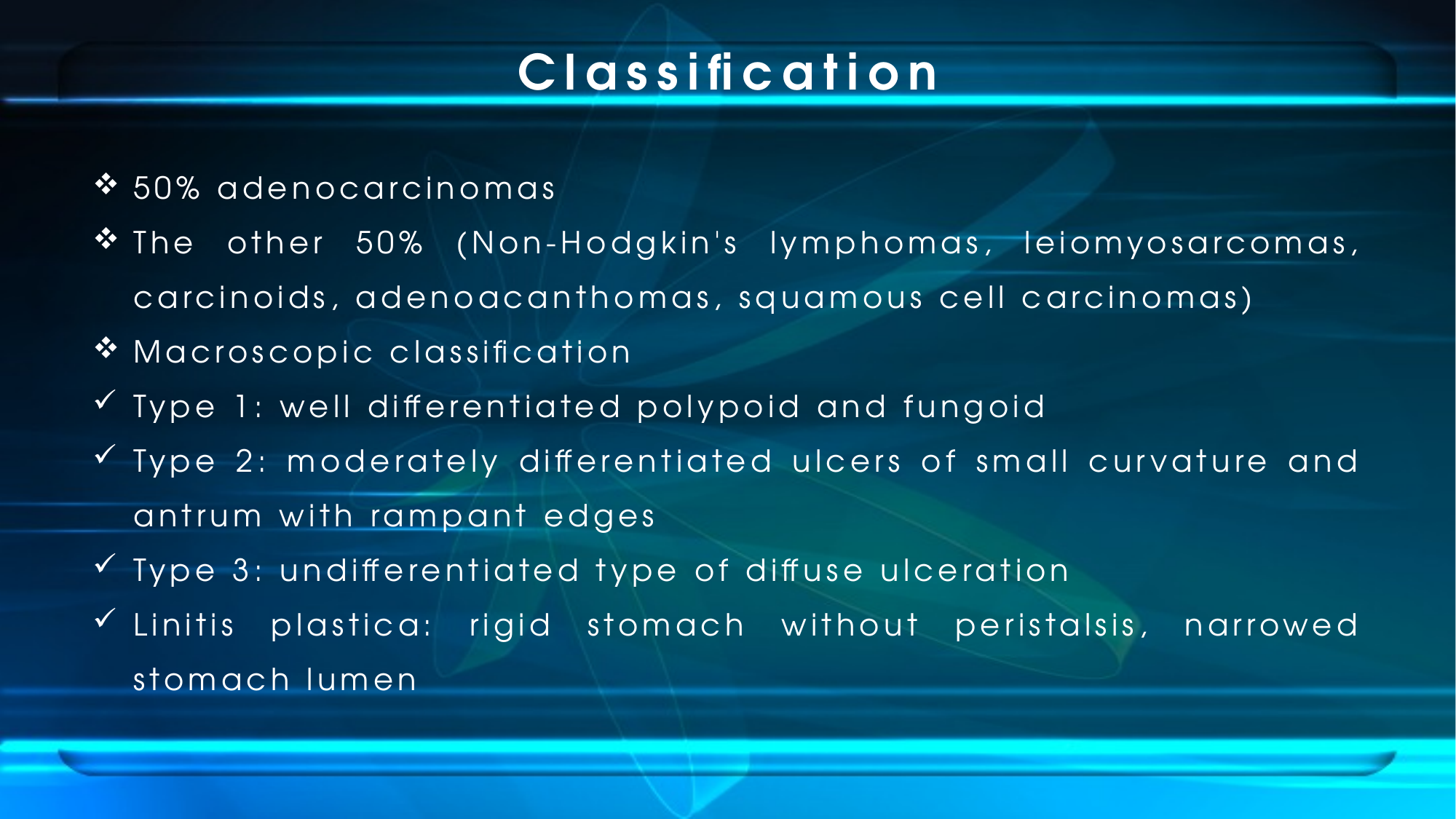

Classification
50% adenocarcinomas
The other 50% (Non-Hodgkin's lymphomas, leiomyosarcomas, carcinoids, adenoacanthomas, squamous cell carcinomas)
Macroscopic classification
Type 1: well differentiated polypoid and fungoid
Type 2: moderately differentiated ulcers of small curvature and antrum with rampant edges
Type 3: undifferentiated type of diffuse ulceration
Linitis plastica: rigid stomach without peristalsis, narrowed stomach lumen